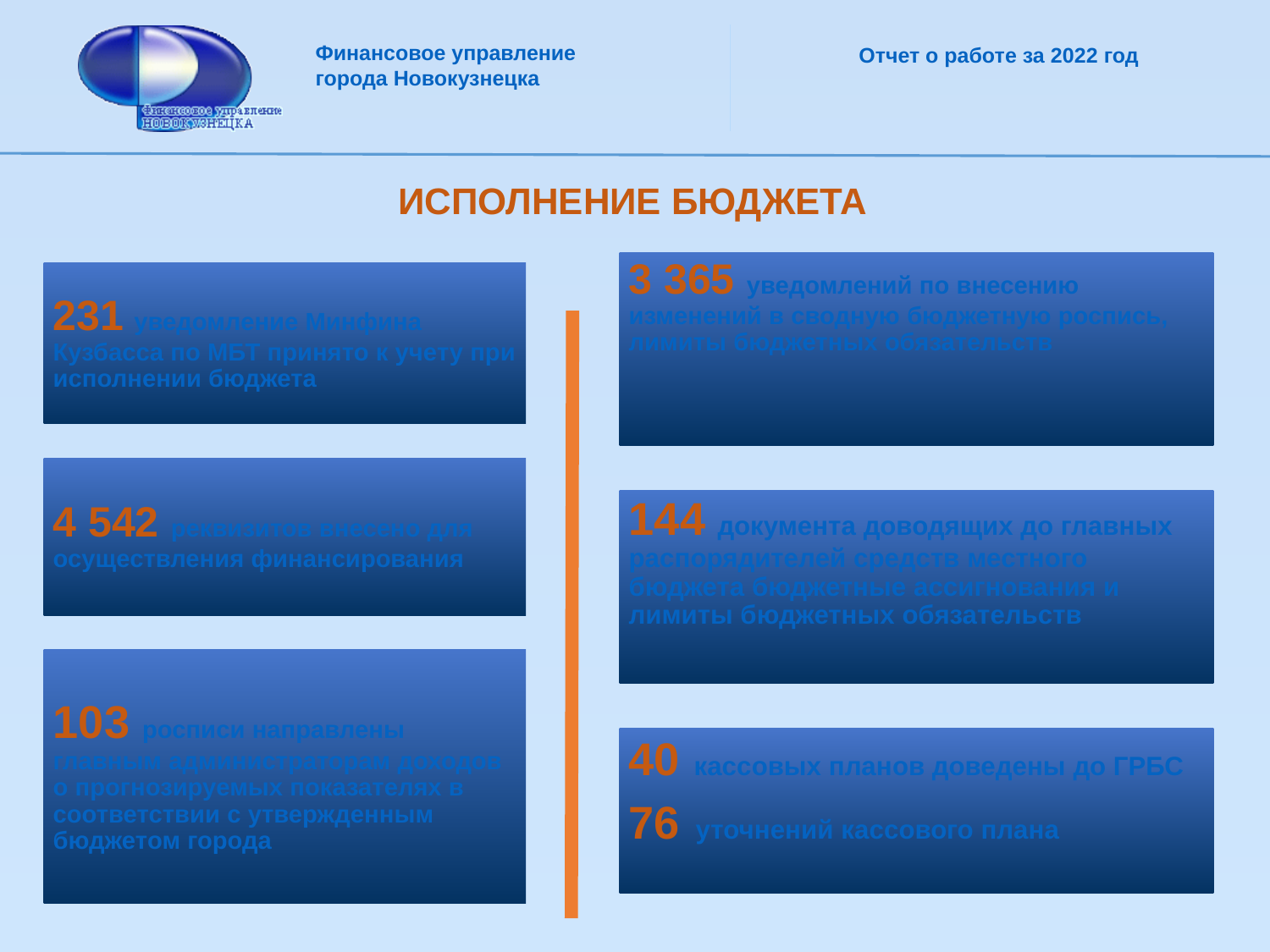

# ИСПОЛНЕНИЕ БЮДЖЕТА
3 365 уведомлений по внесению изменений в сводную бюджетную роспись, лимиты бюджетных обязательств
231 уведомление Минфина Кузбасса по МБТ принято к учету при исполнении бюджета
4 542 реквизитов внесено для осуществления финансирования
144 документа доводящих до главных распорядителей средств местного бюджета бюджетные ассигнования и лимиты бюджетных обязательств
103 росписи направлены главным администраторам доходов о прогнозируемых показателях в соответствии с утвержденным бюджетом города
40 кассовых планов доведены до ГРБС
76  уточнений кассового плана